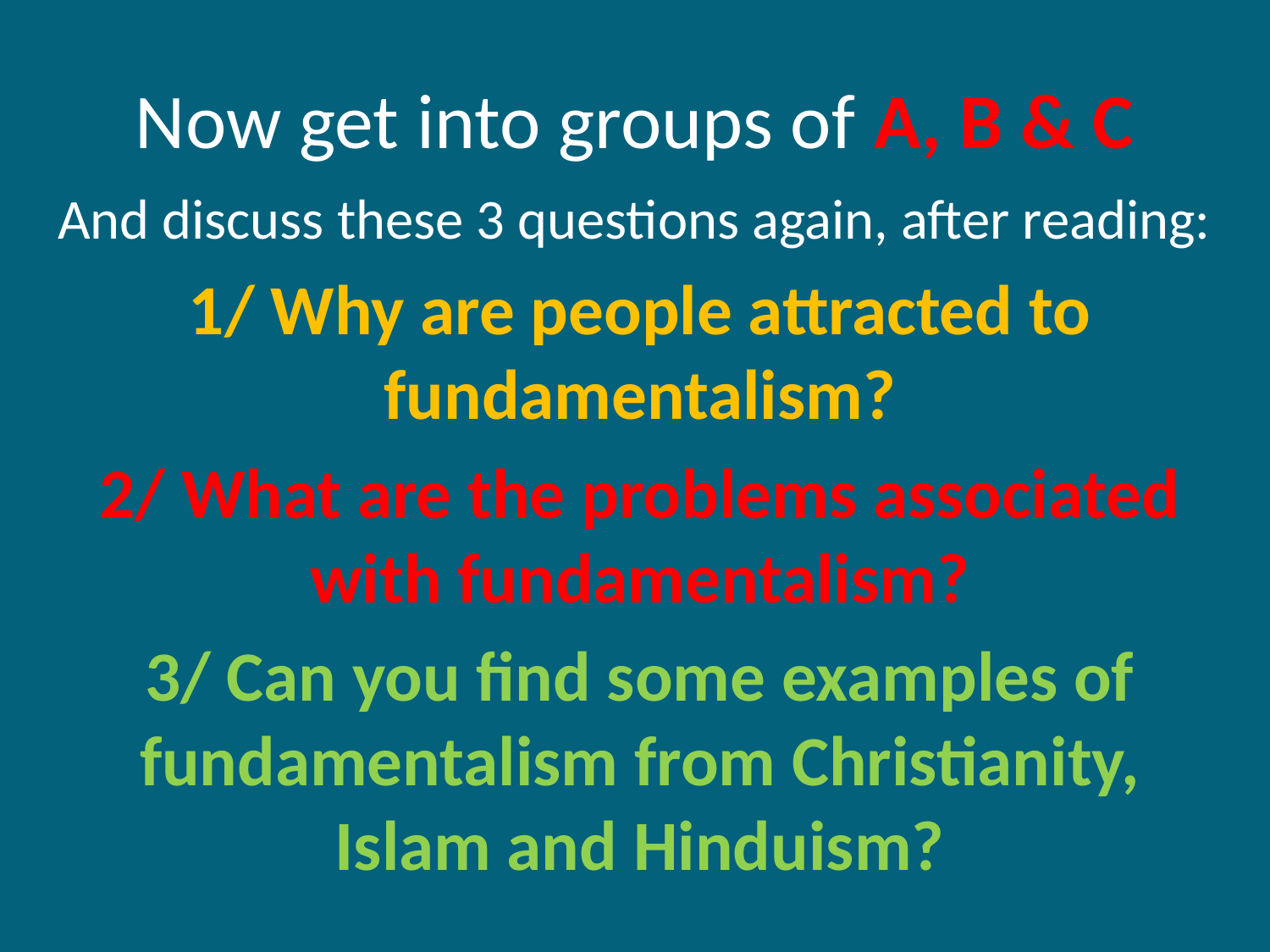

# Now get into groups of A, B & C
And discuss these 3 questions again, after reading:
1/ Why are people attracted to fundamentalism?
2/ What are the problems associated with fundamentalism?
3/ Can you find some examples of fundamentalism from Christianity, Islam and Hinduism?